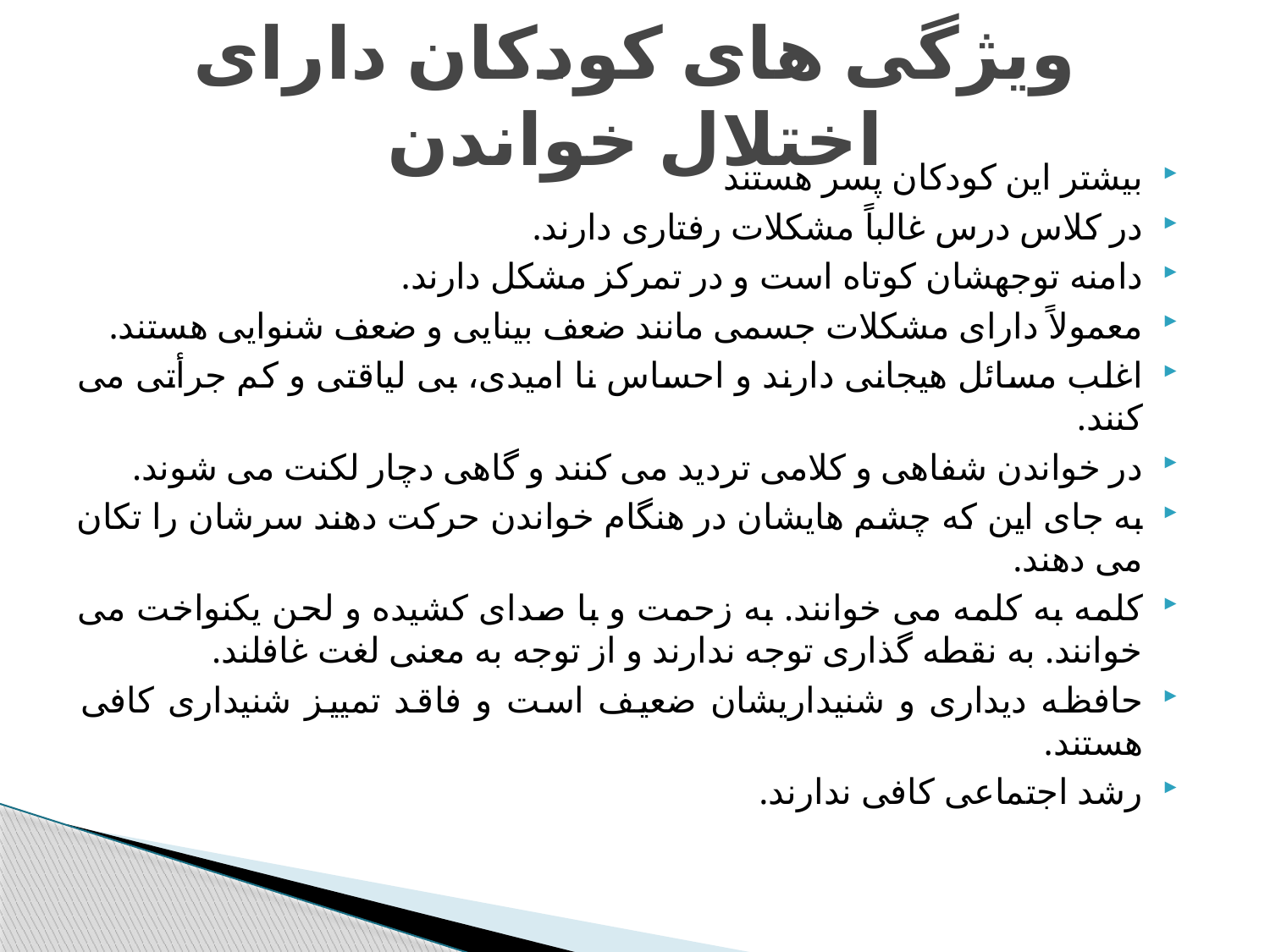

# ویژگی های کودکان دارای اختلال خواندن
بیشتر این کودکان پسر هستند
در کلاس درس غالباً مشکلات رفتاری دارند.
دامنه توجهشان کوتاه است و در تمرکز مشکل دارند.
معمولاً دارای مشکلات جسمی مانند ضعف بینایی و ضعف شنوایی هستند.
اغلب مسائل هیجانی دارند و احساس نا امیدی، بی لیاقتی و کم جرأتی می کنند.
در خواندن شفاهی و کلامی تردید می کنند و گاهی دچار لکنت می شوند.
به جای این که چشم هایشان در هنگام خواندن حرکت دهند سرشان را تکان می دهند.
کلمه به کلمه می خوانند. به زحمت و با صدای کشیده و لحن یکنواخت می خوانند. به نقطه گذاری توجه ندارند و از توجه به معنی لغت غافلند.
حافظه دیداری و شنیداریشان ضعیف است و فاقد تمییز شنیداری کافی هستند.
رشد اجتماعی کافی ندارند.